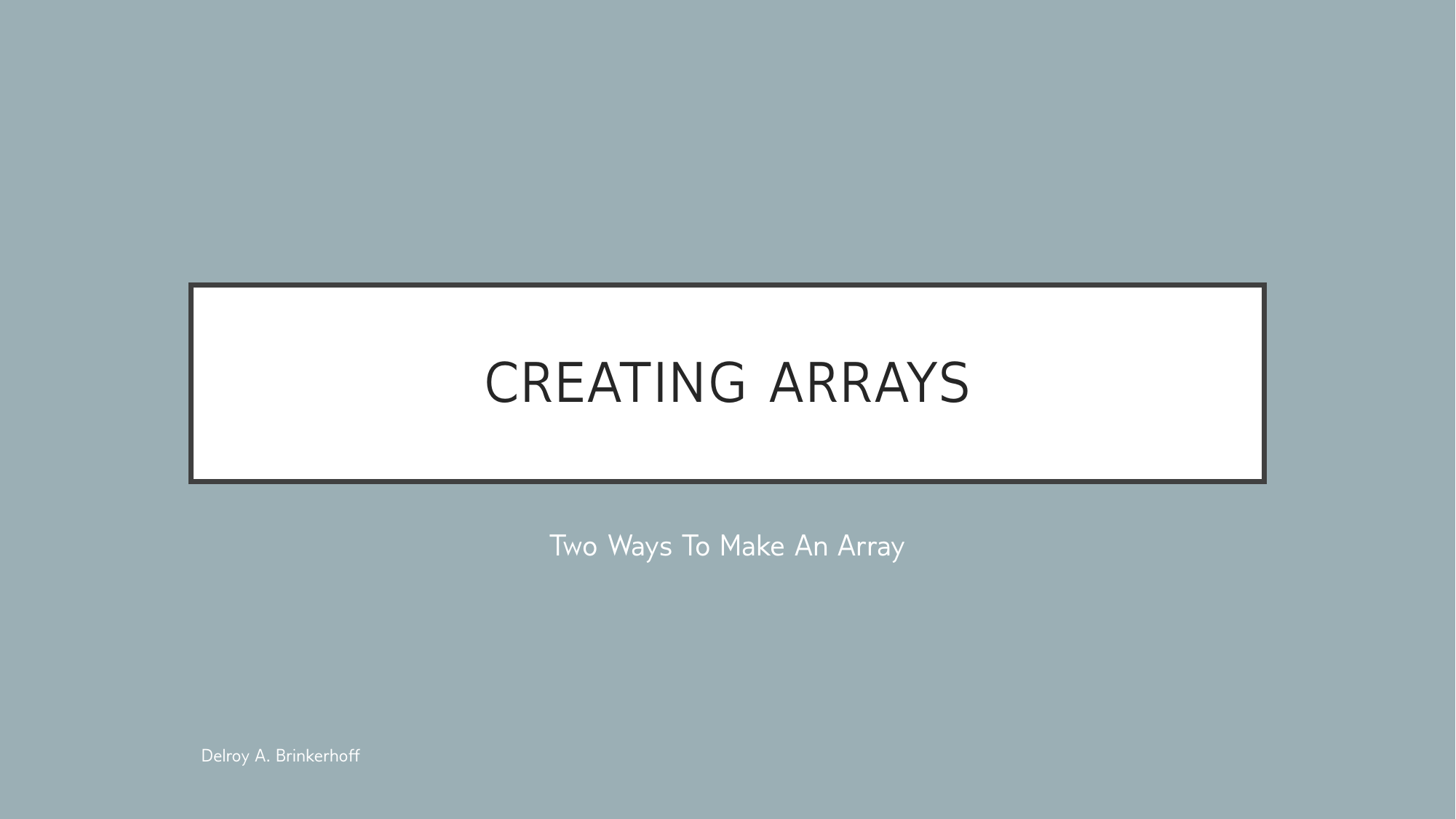

# Creating Arrays
Two Ways To Make An Array
Delroy A. Brinkerhoff